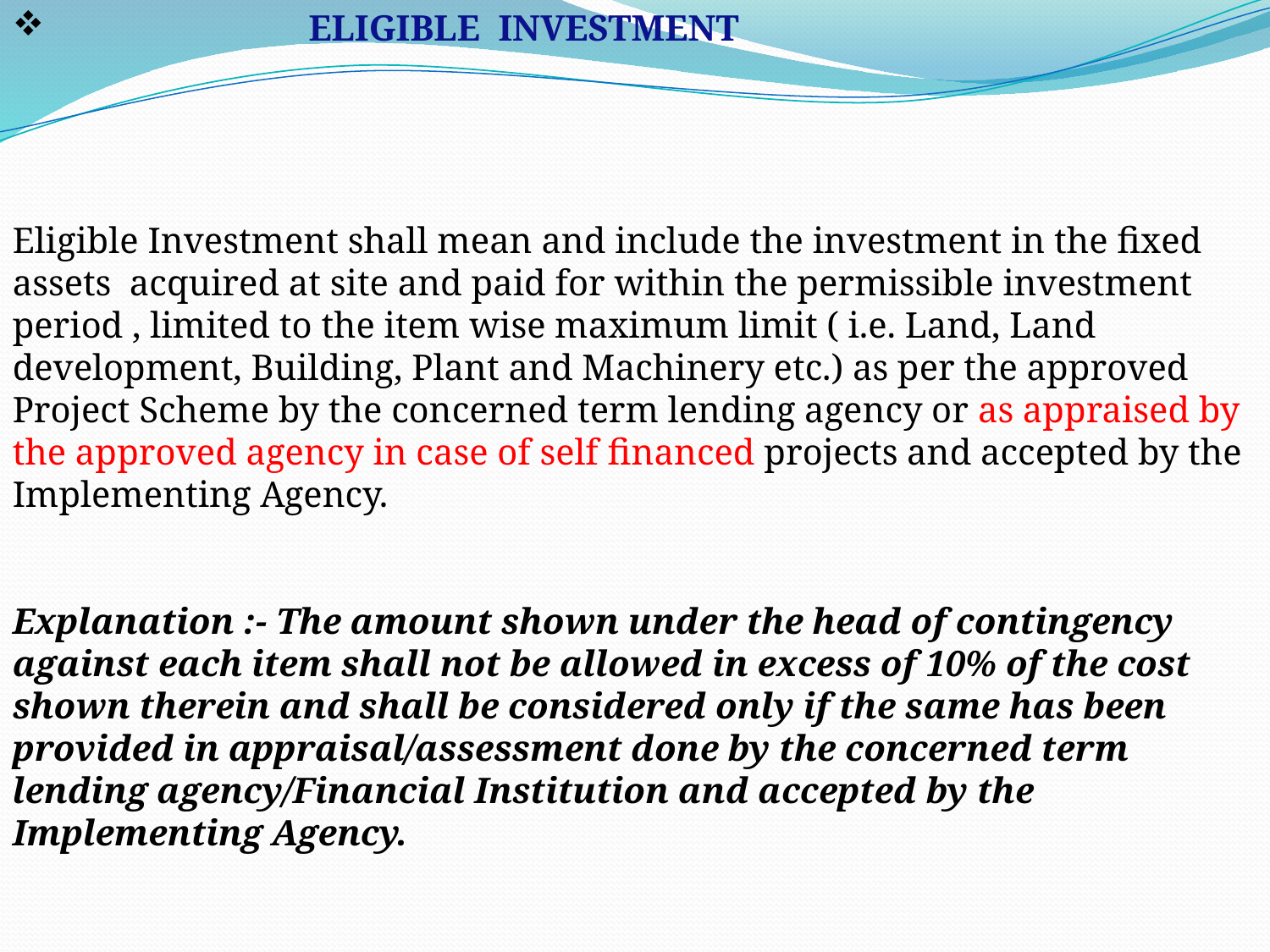

ELIGIBLE  INVESTMENT

Eligible Investment shall mean and include the investment in the fixed assets  acquired at site and paid for within the permissible investment period , limited to the item wise maximum limit ( i.e. Land, Land development, Building, Plant and Machinery etc.) as per the approved Project Scheme by the concerned term lending agency or as appraised by the approved agency in case of self financed projects and accepted by the Implementing Agency.

Explanation :- The amount shown under the head of contingency against each item shall not be allowed in excess of 10% of the cost shown therein and shall be considered only if the same has been provided in appraisal/assessment done by the concerned term lending agency/Financial Institution and accepted by the Implementing Agency.
 WWW.INDUSTRIALSUBSIDY.COM                                   BY CA G.B.MODI